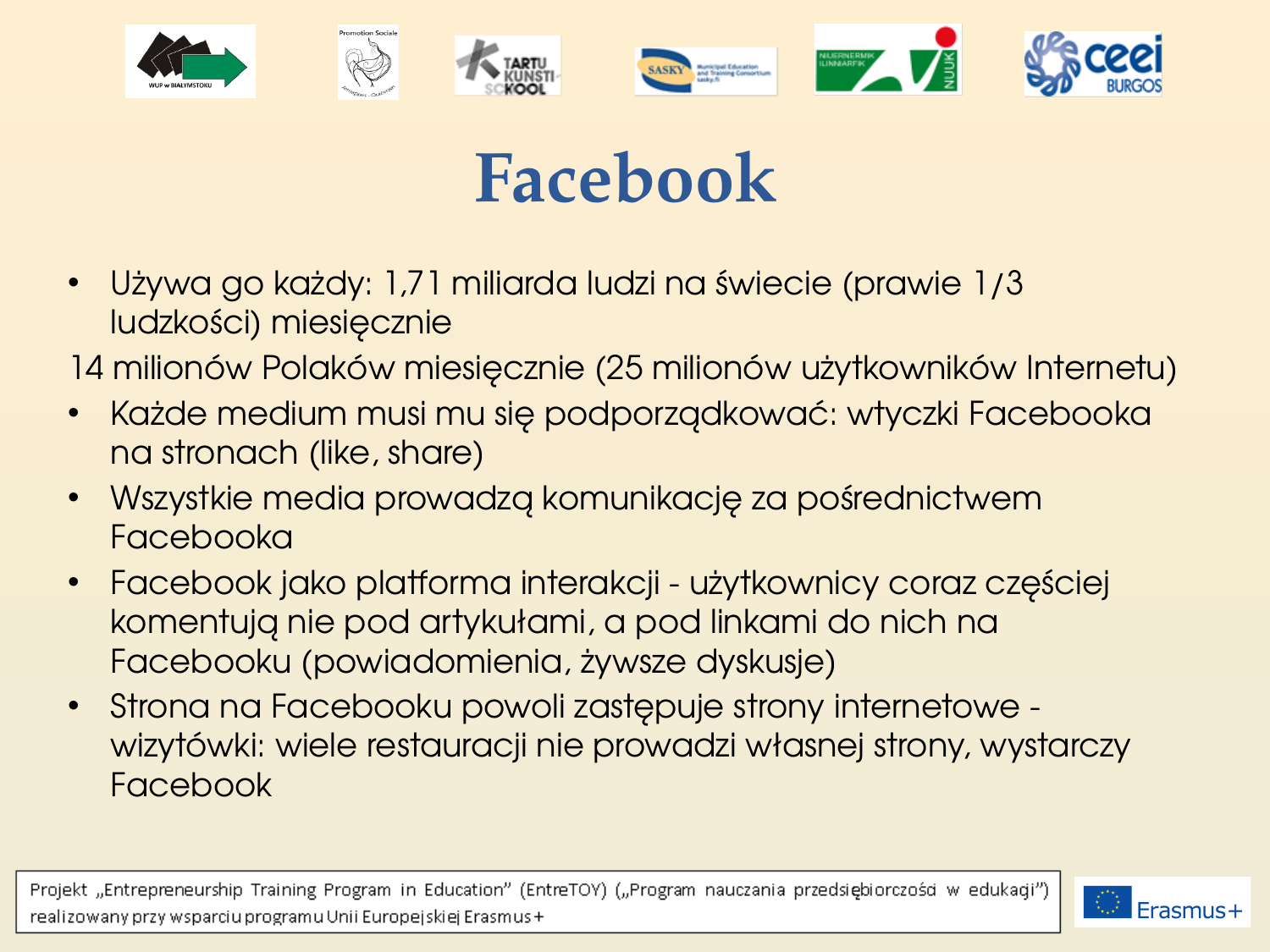

# Facebook
Używa go każdy: 1,71 miliarda ludzi na świecie (prawie 1/3 ludzkości) miesięcznie
14 milionów Polaków miesięcznie (25 milionów użytkowników Internetu)
Każde medium musi mu się podporządkować: wtyczki Facebooka na stronach (like, share)
Wszystkie media prowadzą komunikację za pośrednictwem Facebooka
Facebook jako platforma interakcji - użytkownicy coraz częściej komentują nie pod artykułami, a pod linkami do nich na Facebooku (powiadomienia, żywsze dyskusje)
Strona na Facebooku powoli zastępuje strony internetowe - wizytówki: wiele restauracji nie prowadzi własnej strony, wystarczy Facebook